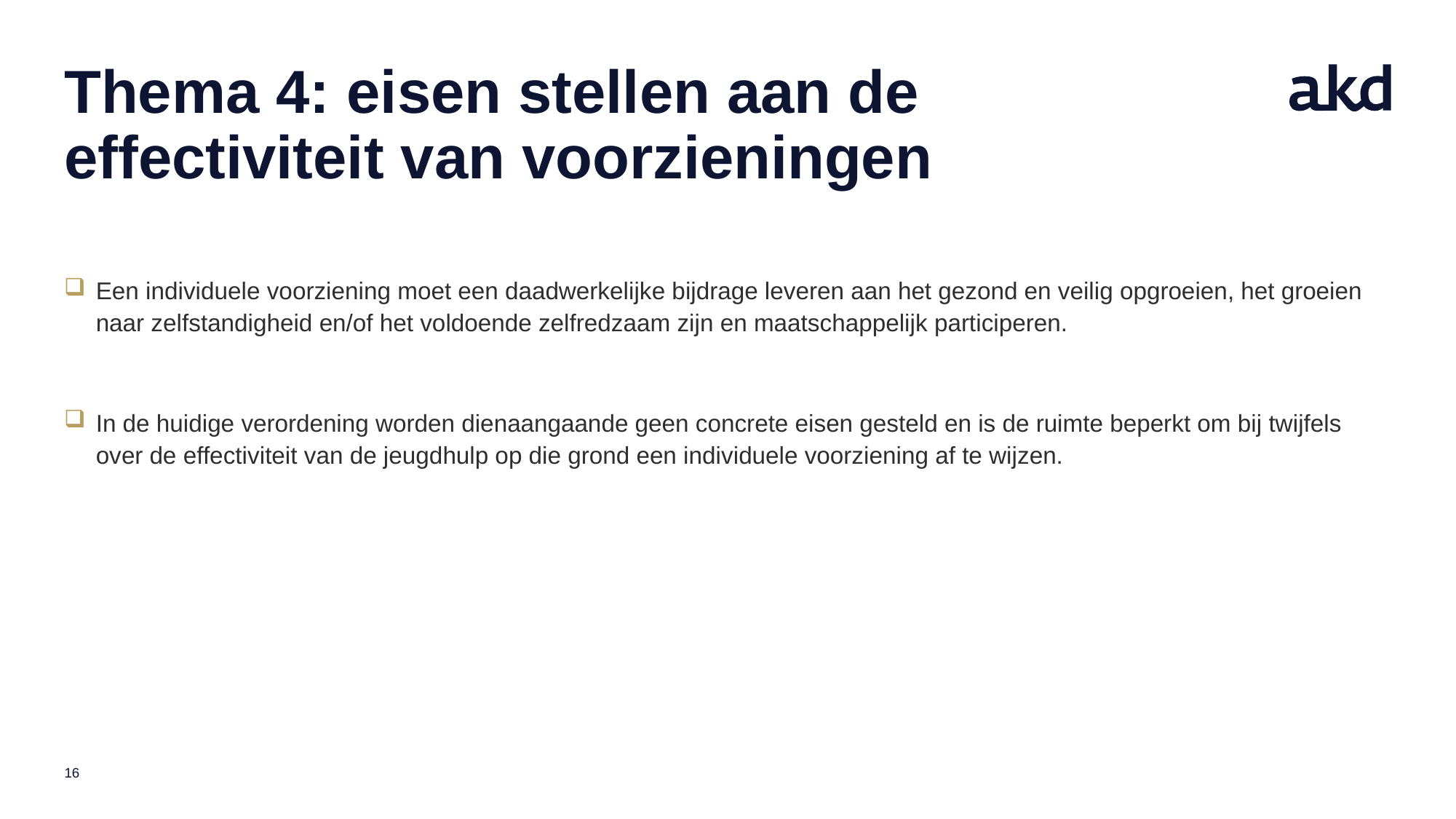

# Thema 4: eisen stellen aan de effectiviteit van voorzieningen

Een individuele voorziening moet een daadwerkelijke bijdrage leveren aan het gezond en veilig opgroeien, het groeien naar zelfstandigheid en/of het voldoende zelfredzaam zijn en maatschappelijk participeren.

In de huidige verordening worden dienaangaande geen concrete eisen gesteld en is de ruimte beperkt om bij twijfels over de effectiviteit van de jeugdhulp op die grond een individuele voorziening af te wijzen.
16